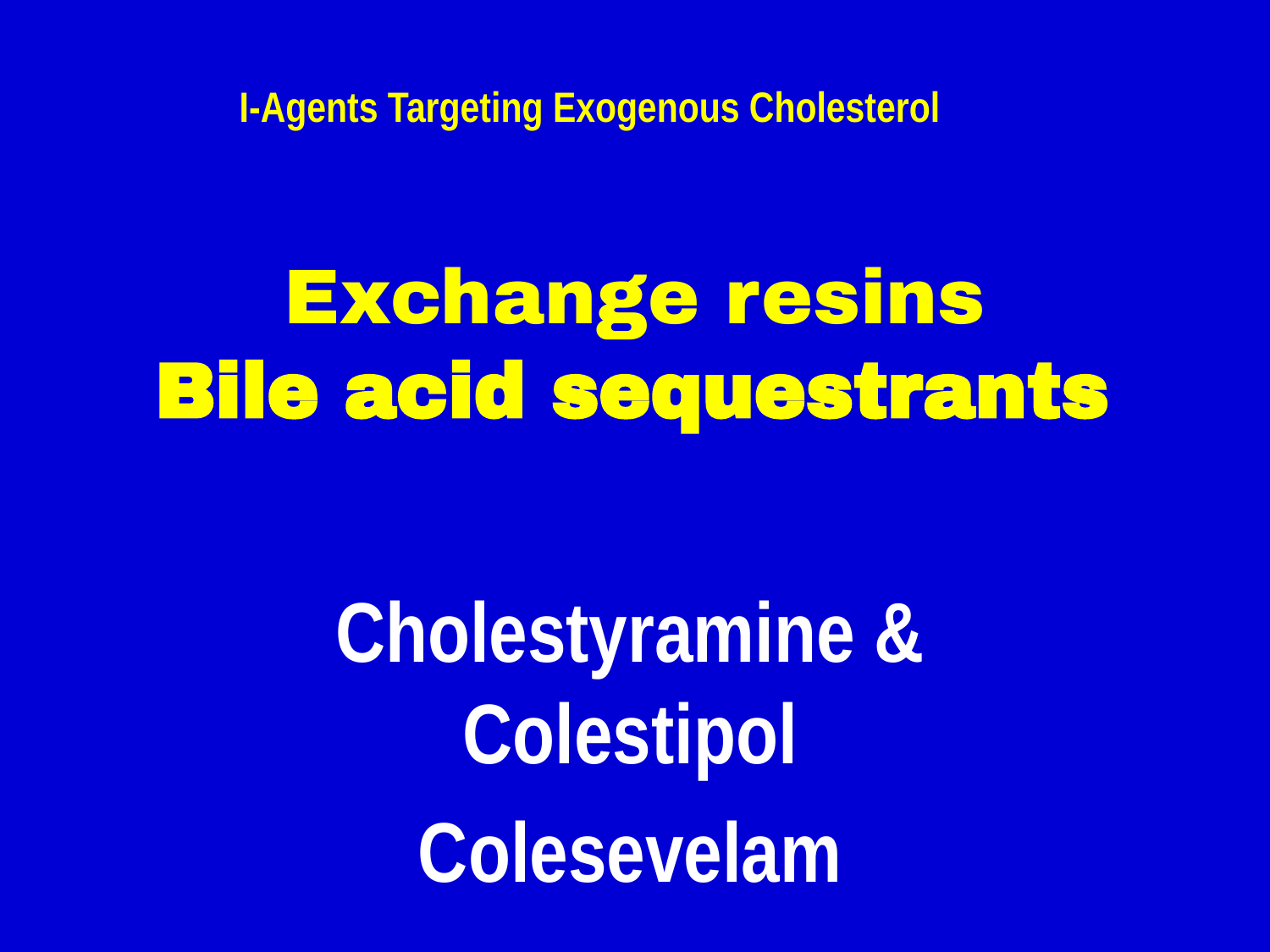

I-Agents Targeting Exogenous Cholesterol
# Exchange resins Bile acid sequestrants
Cholestyramine & Colestipol
Colesevelam